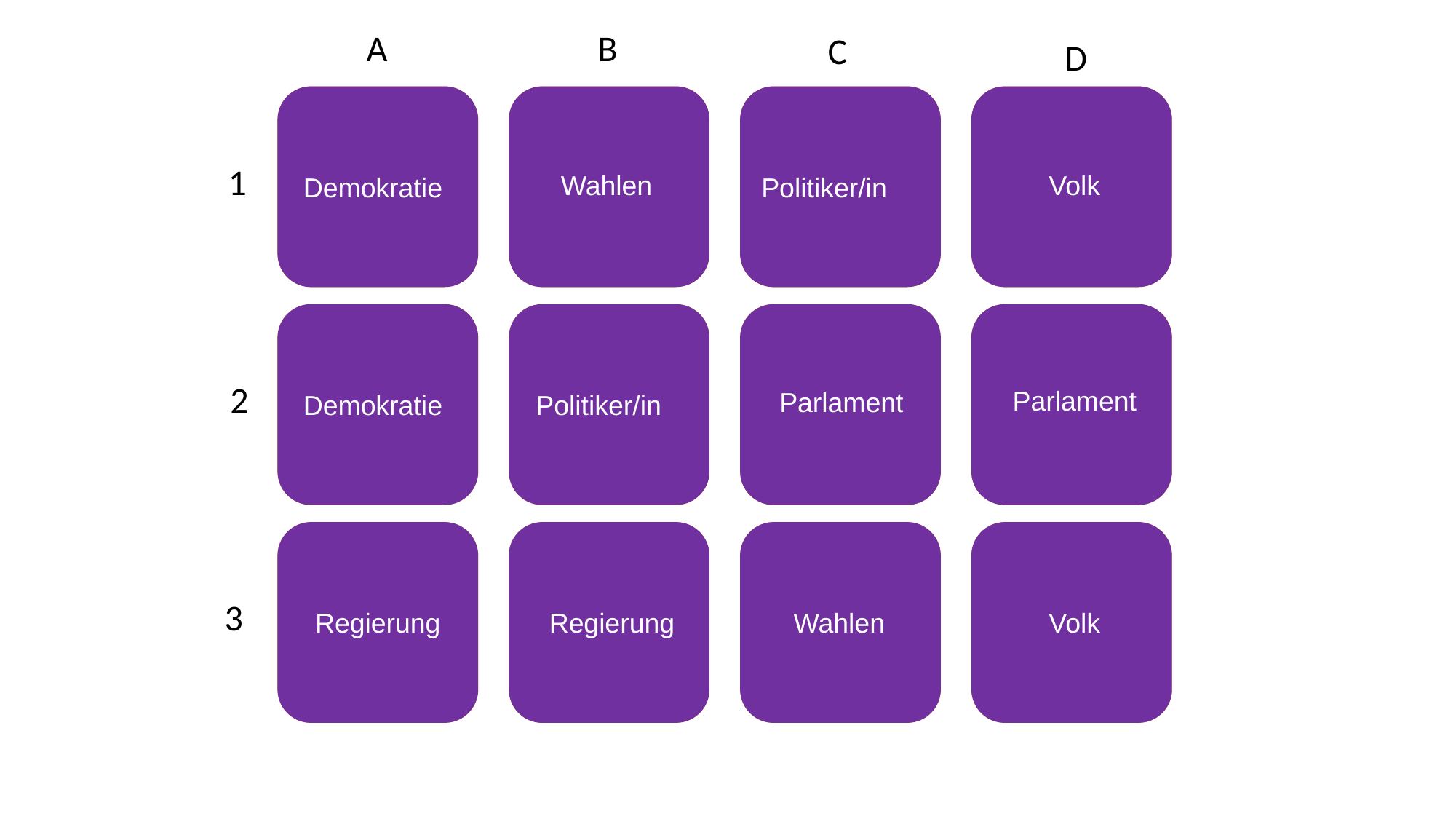

A
B
C
D

Demokratie

Wahlen

Politiker/in

Volk
1

Demokratie

Politiker/in

Parlament

Parlament
2

Regierung

Regierung

Wahlen

Volk
3